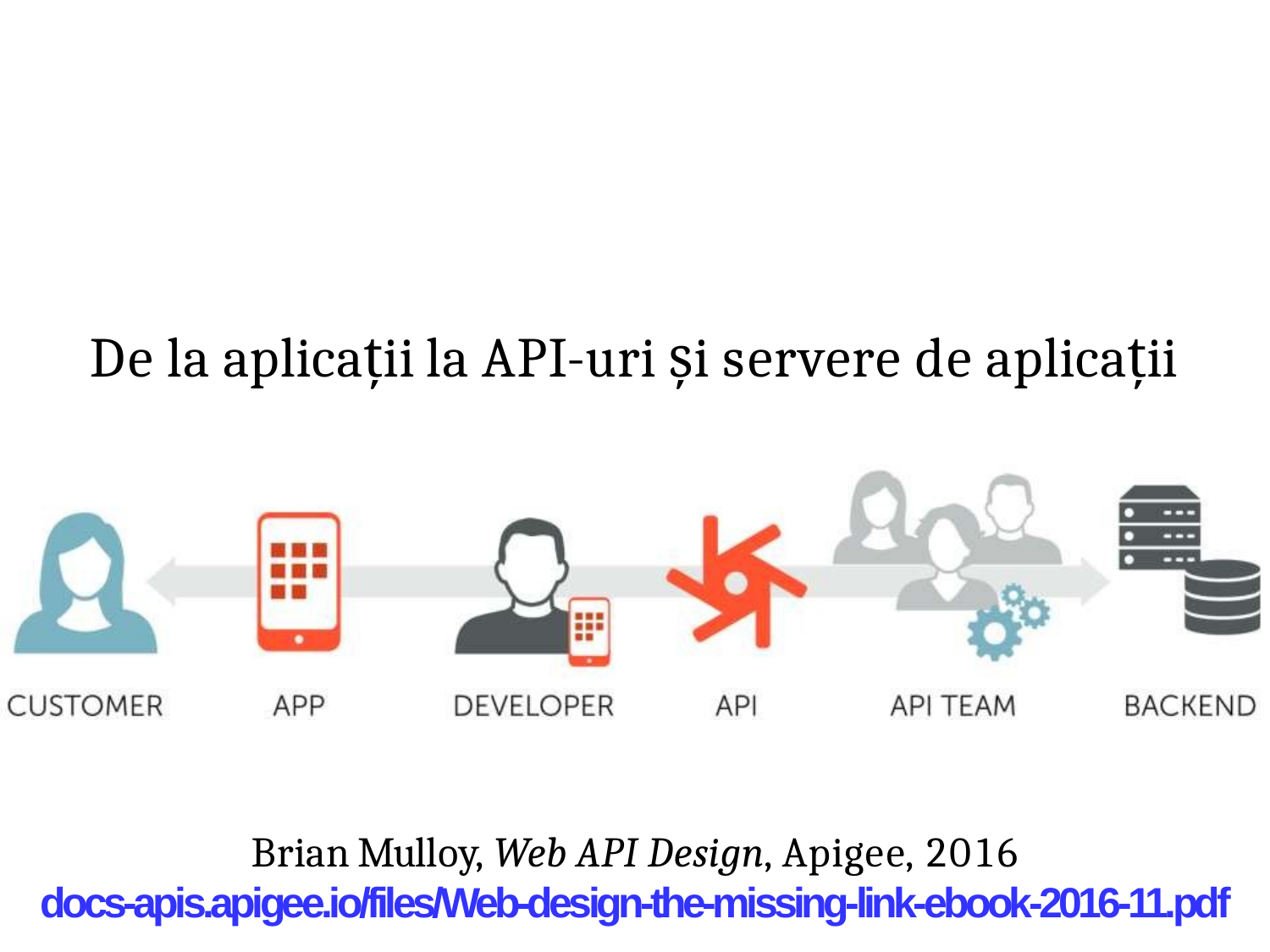

# De la aplicații la API-uri și servere de aplicații

Brian Mulloy, Web API Design, Apigee, 2016
docs-apis.apigee.io/files/Web-design-the-missing-link-ebook-2016-11.pdf